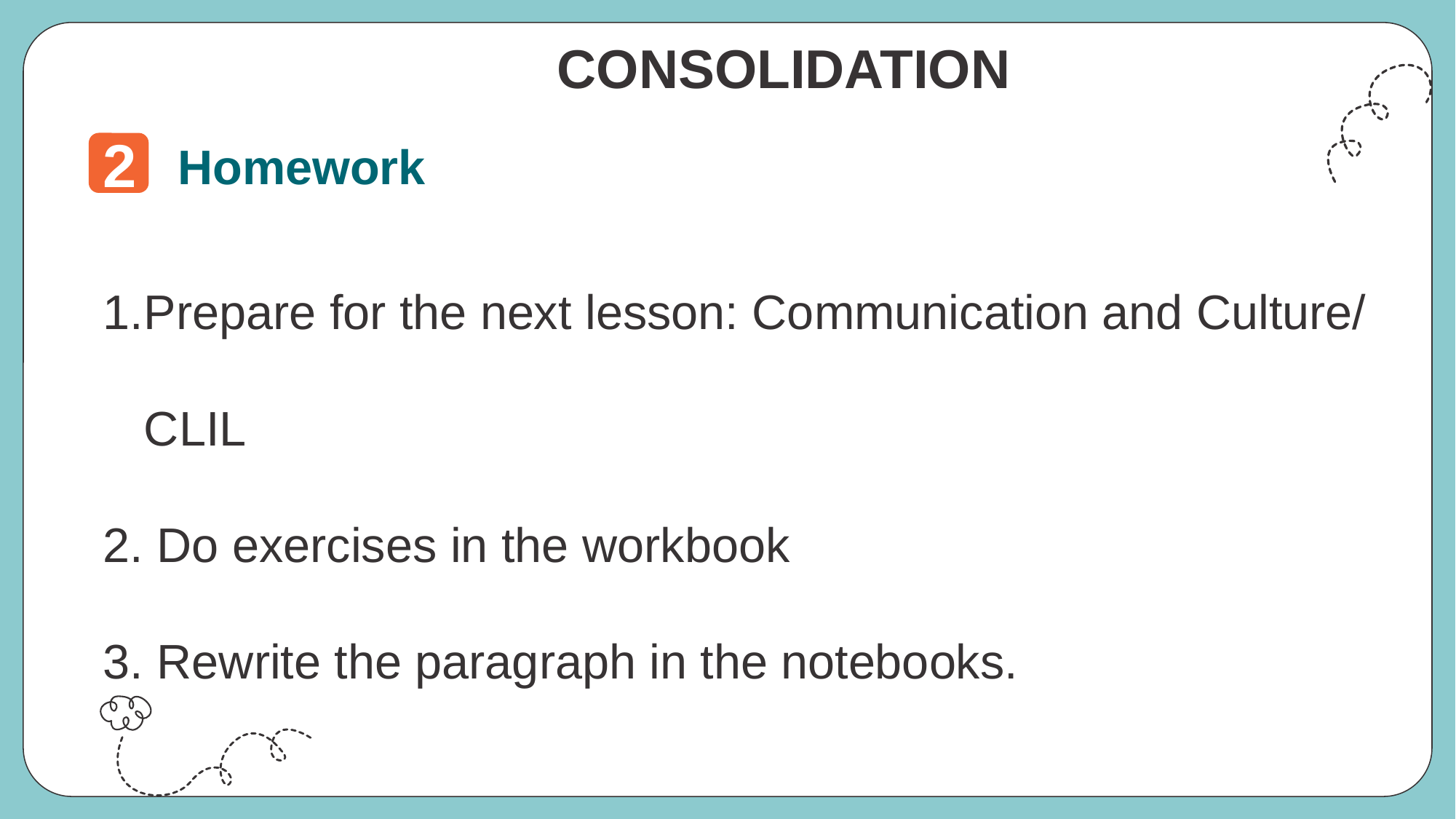

CONSOLIDATION
2
Homework

Prepare for the next lesson: Communication and Culture/ CLIL
2. Do exercises in the workbook
3. Rewrite the paragraph in the notebooks.